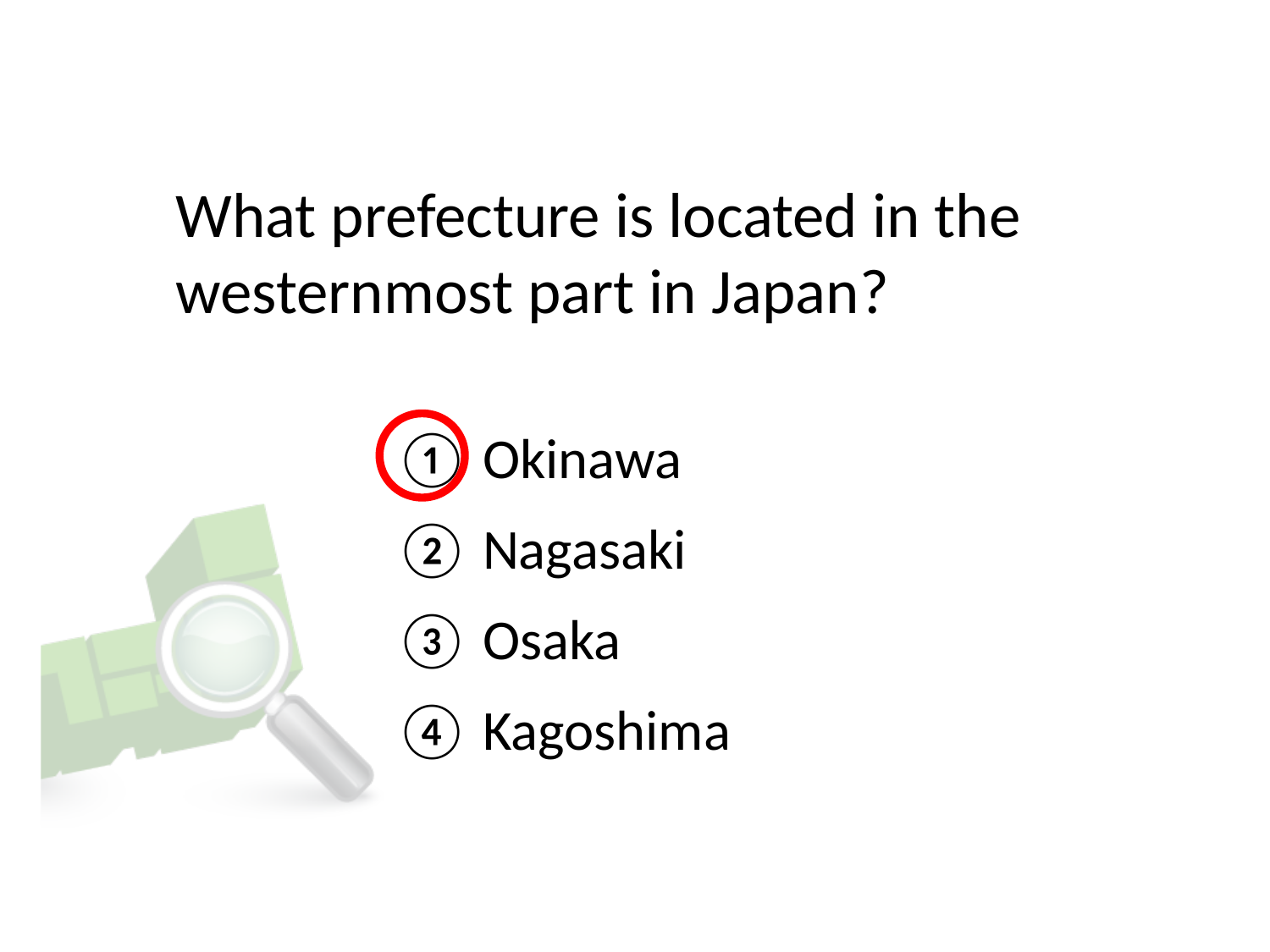

# What prefecture is located in the westernmost part in Japan?

① Okinawa
② Nagasaki
③ Osaka
④ Kagoshima